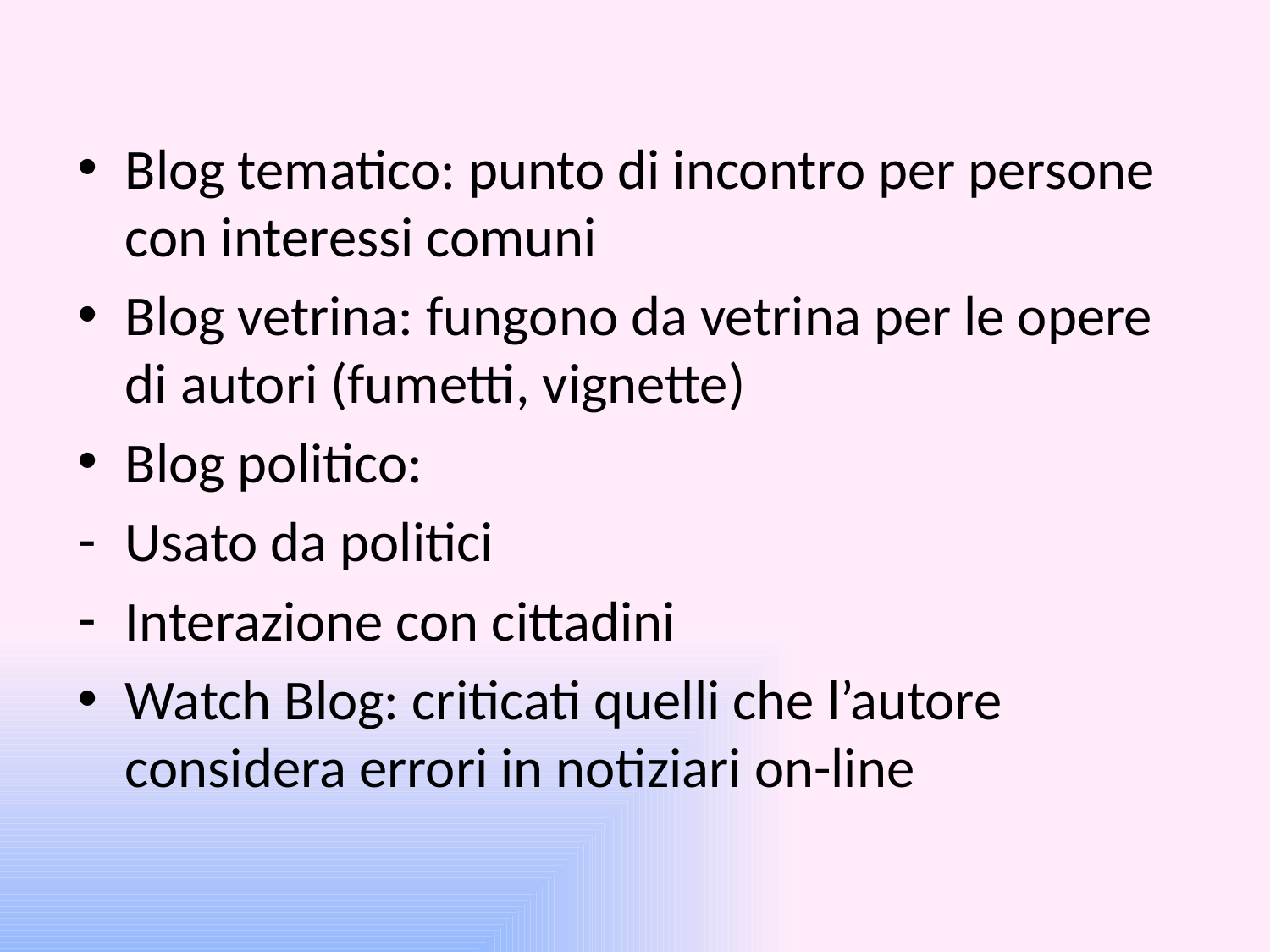

Blog tematico: punto di incontro per persone con interessi comuni
Blog vetrina: fungono da vetrina per le opere di autori (fumetti, vignette)
Blog politico:
Usato da politici
Interazione con cittadini
Watch Blog: criticati quelli che l’autore considera errori in notiziari on-line